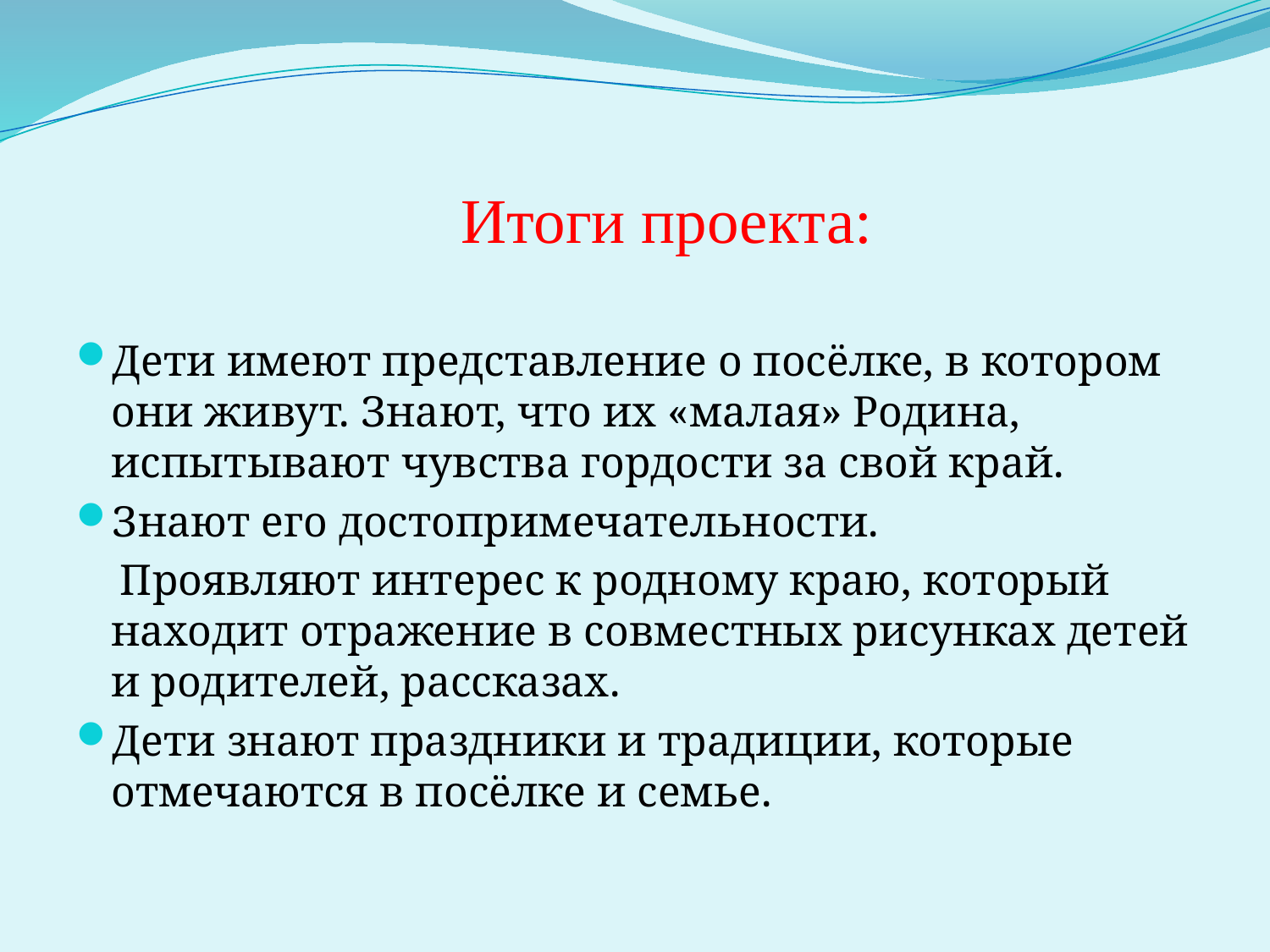

# Итоги проекта:

Дети имеют представление о посёлке, в котором они живут. Знают, что их «малая» Родина, испытывают чувства гордости за свой край.
Знают его достопримечательности.
    Проявляют интерес к родному краю, который находит отражение в совместных рисунках детей и родителей, рассказах.
Дети знают праздники и традиции, которые отмечаются в посёлке и семье.